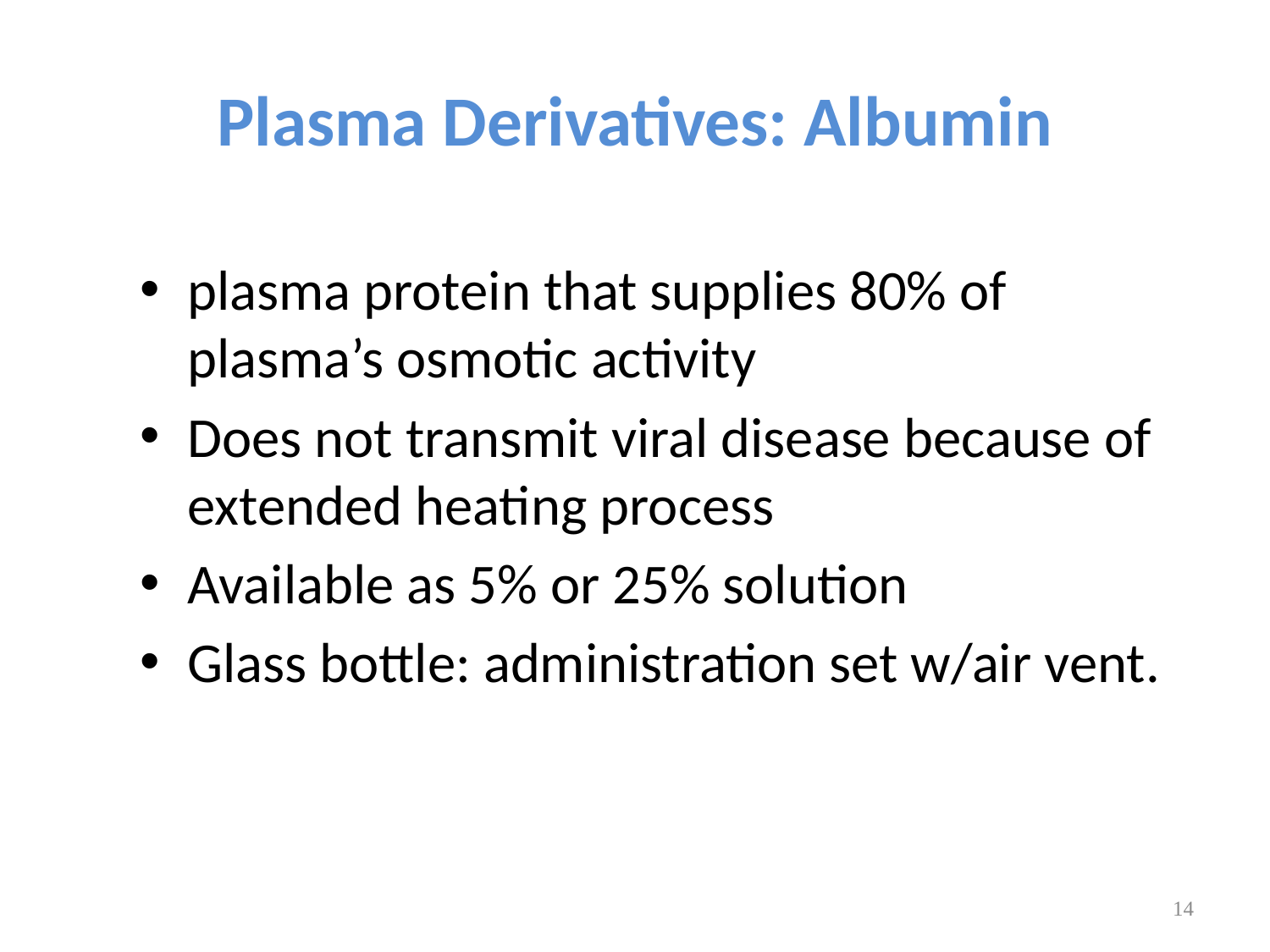

# Plasma Derivatives: Albumin
plasma protein that supplies 80% of plasma’s osmotic activity
Does not transmit viral disease because of extended heating process
Available as 5% or 25% solution
Glass bottle: administration set w/air vent.
14